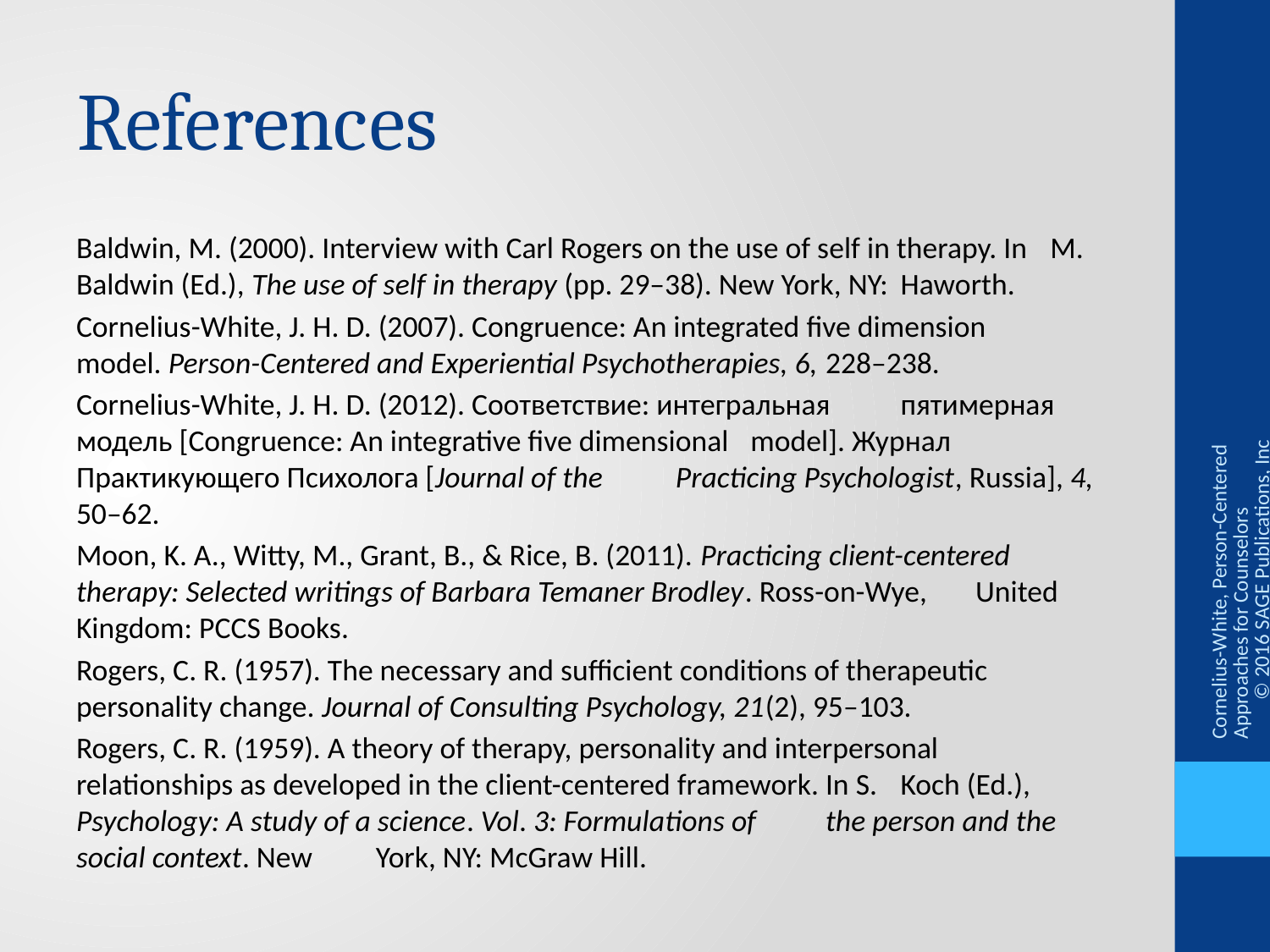

# References
Baldwin, M. (2000). Interview with Carl Rogers on the use of self in therapy. In 	M. Baldwin (Ed.), The use of self in therapy (pp. 29–38). New York, NY: 	Haworth.
Cornelius-White, J. H. D. (2007). Congruence: An integrated five dimension 	model. Person-Centered and Experiential Psychotherapies, 6, 228–238.
Cornelius-White, J. H. D. (2012). Соответствие: интегральная 	пятимерная модель [Congruence: An integrative five dimensional 	model]. Журнал Практикующего Психолога [Journal of the 	Practicing Psychologist, Russia], 4, 50–62.
Moon, K. A., Witty, M., Grant, B., & Rice, B. (2011). Practicing client-centered 	therapy: Selected writings of Barbara Temaner Brodley. Ross-on-Wye, 	United Kingdom: PCCS Books.
Rogers, C. R. (1957). The necessary and sufficient conditions of therapeutic 	personality change. Journal of Consulting Psychology, 21(2), 95–103.
Rogers, C. R. (1959). A theory of therapy, personality and interpersonal 	relationships as developed in the client-centered framework. In S. 	Koch (Ed.), Psychology: A study of a science. Vol. 3: Formulations of 	the person and the social context. New 	York, NY: McGraw Hill.

Cornelius-White, Person-Centered Approaches for Counselors                      © 2016 SAGE Publications, Inc.